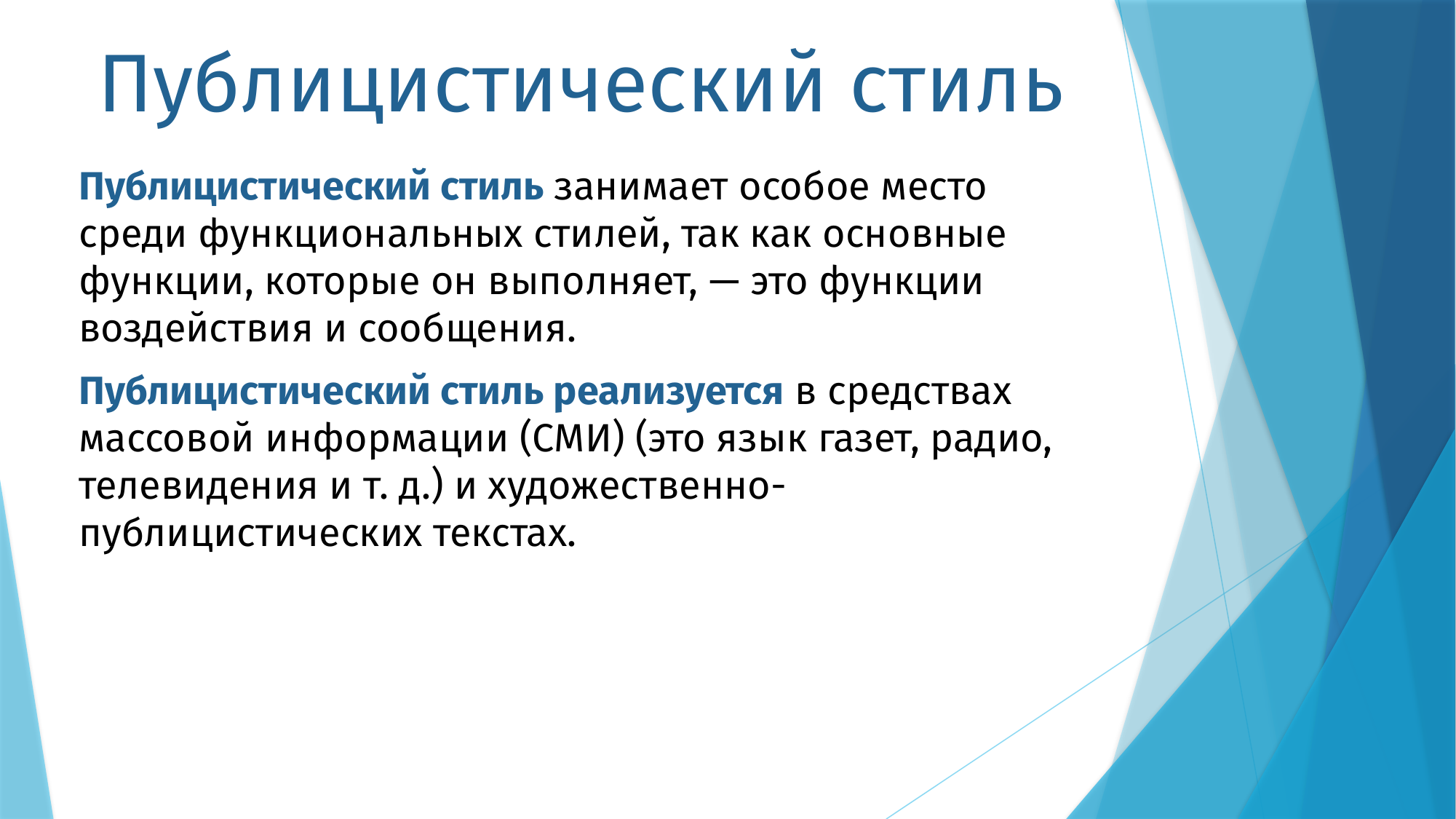

# Публицистический стиль
Публицистический стиль занимает особое место среди функциональных стилей, так как основные функции, которые он выполняет, — это функции воздействия и сообщения.
Публицистический стиль реализуется в средствах массовой информации (СМИ) (это язык газет, радио, телевидения и т. д.) и художественно-публицистических текстах.